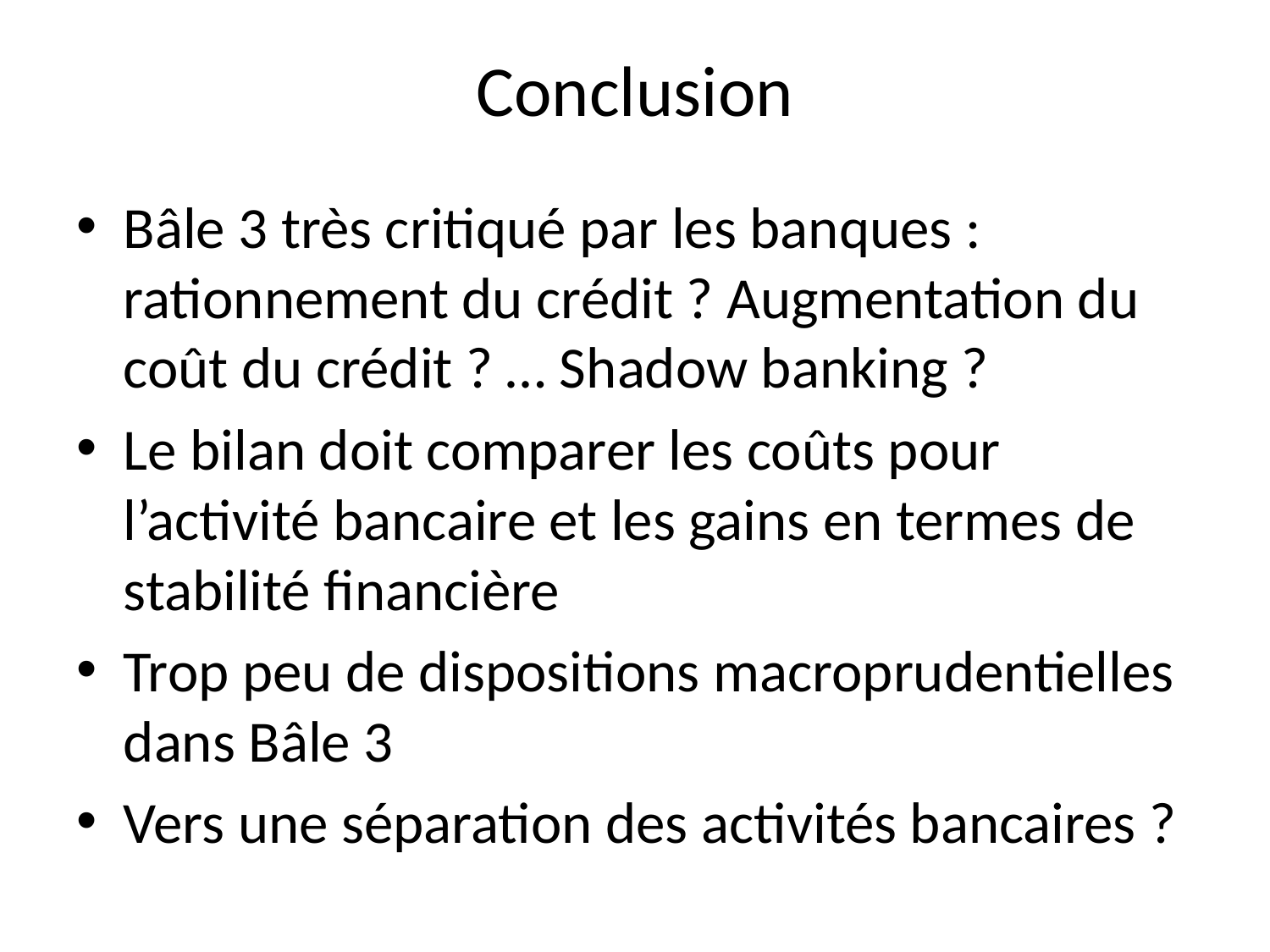

# Conclusion
Bâle 3 très critiqué par les banques : rationnement du crédit ? Augmentation du coût du crédit ? … Shadow banking ?
Le bilan doit comparer les coûts pour l’activité bancaire et les gains en termes de stabilité financière
Trop peu de dispositions macroprudentielles dans Bâle 3
Vers une séparation des activités bancaires ?